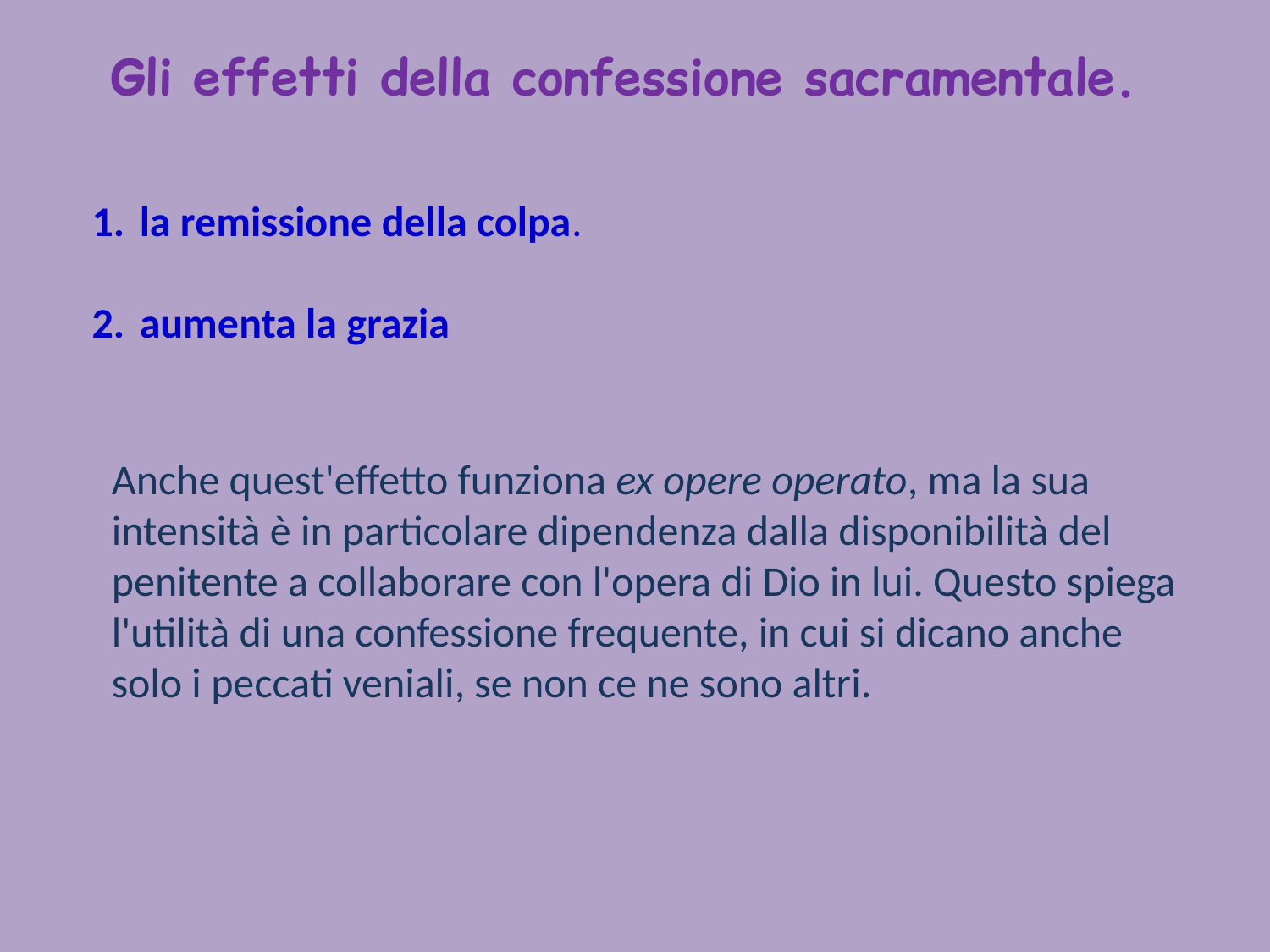

Gli effetti della confessione sacramentale.
la remissione della colpa.

aumenta la grazia
Anche quest'effetto funziona ex opere operato, ma la sua intensità è in particolare dipendenza dalla disponibilità del penitente a collaborare con l'opera di Dio in lui. Questo spiega l'utilità di una confessione frequente, in cui si dicano anche solo i peccati veniali, se non ce ne sono altri.